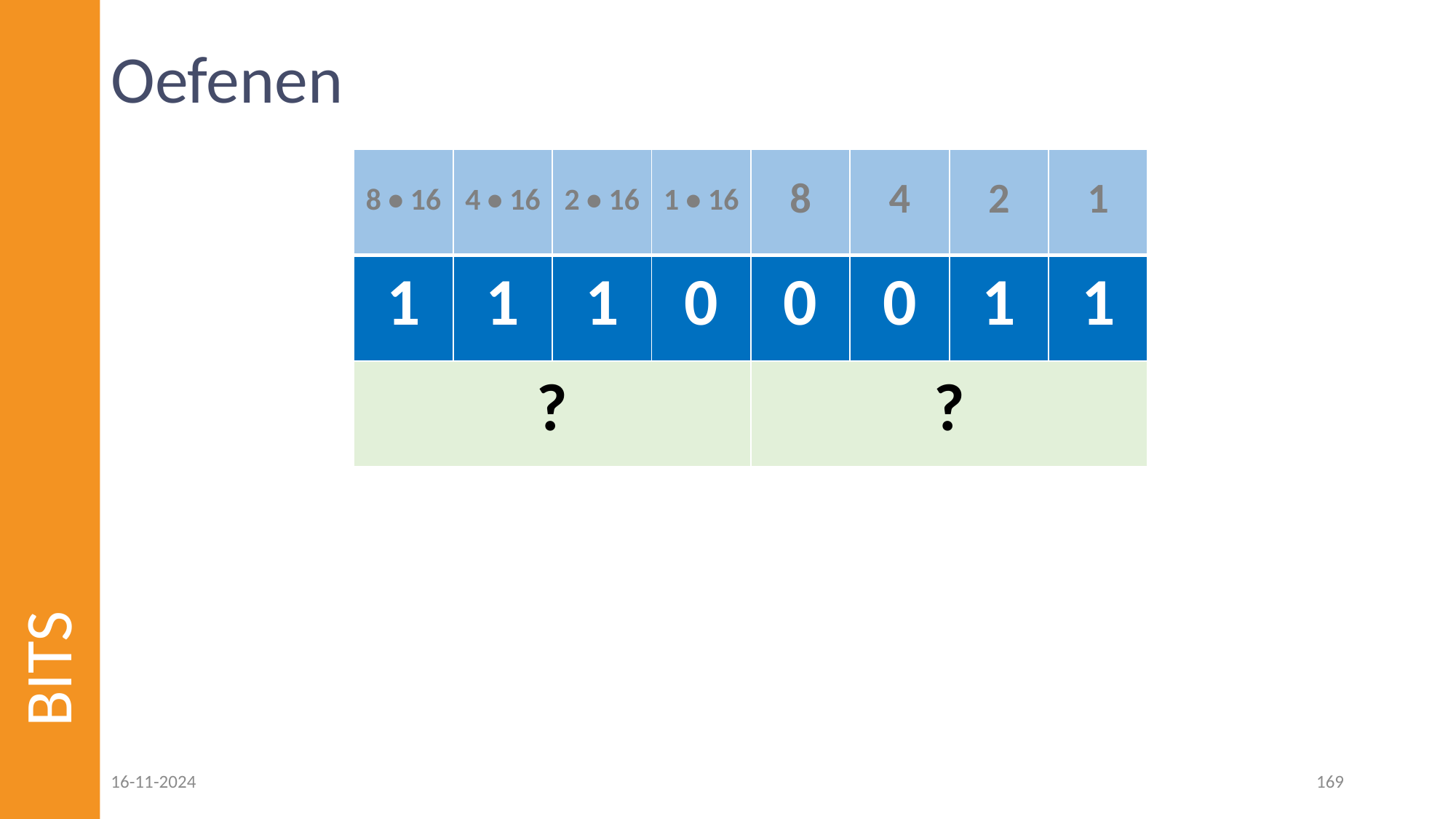

# Oefenen
| 8 • 16 | 4 • 16 | 2 • 16 | 1 • 16 | 8 | 4 | 2 | 1 |
| --- | --- | --- | --- | --- | --- | --- | --- |
| 1 | 1 | 1 | 0 | 0 | 0 | 1 | 1 |
| ? |  |  |  | ? |  |  |  |

BITS
16-11-2024

169